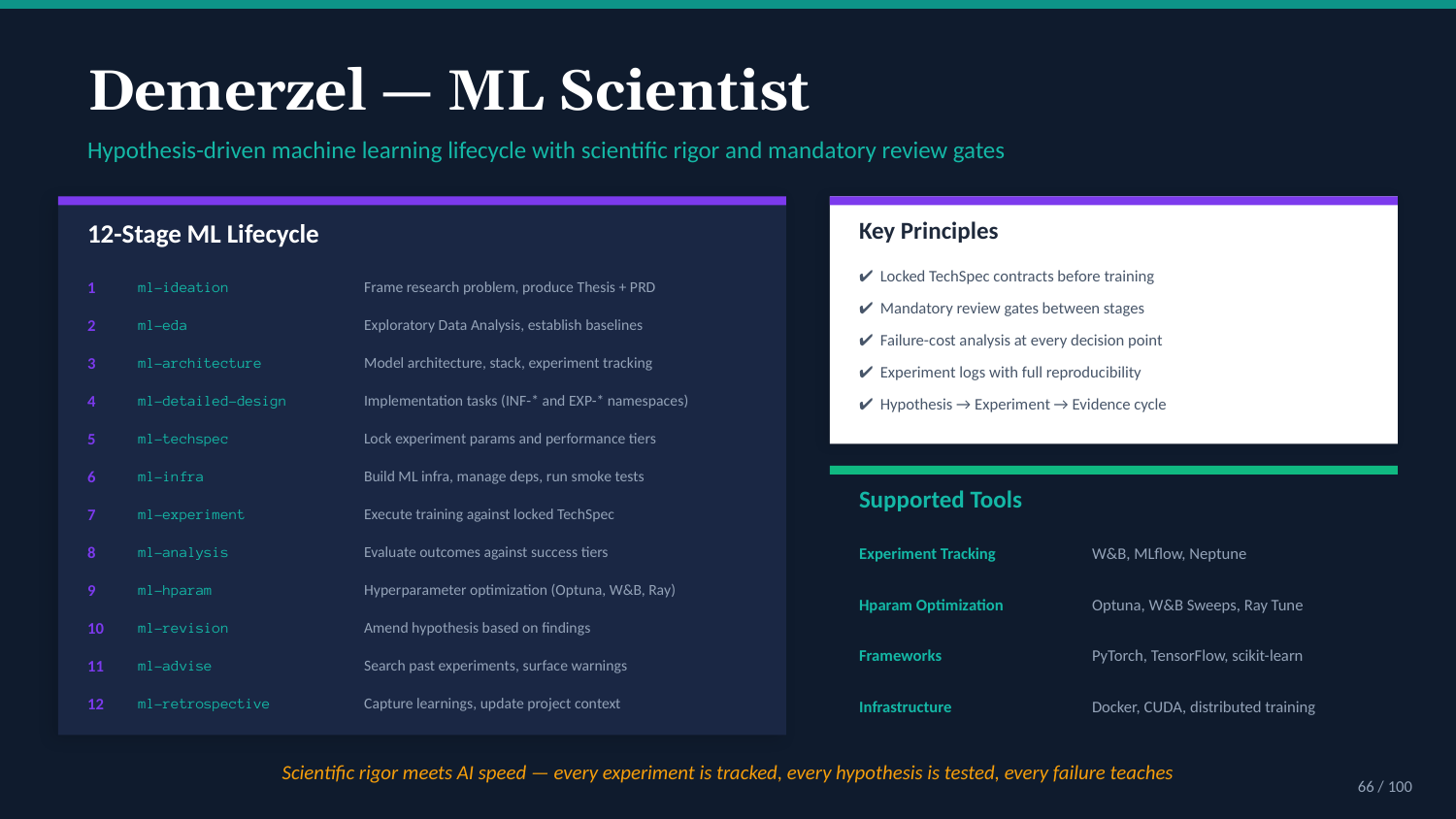

Demerzel — ML Scientist
Hypothesis-driven machine learning lifecycle with scientific rigor and mandatory review gates

12-Stage ML Lifecycle
Key Principles
✔  Locked TechSpec contracts before training
1
ml-ideation
Frame research problem, produce Thesis + PRD
✔  Mandatory review gates between stages
2
ml-eda
Exploratory Data Analysis, establish baselines
✔  Failure-cost analysis at every decision point
3
ml-architecture
Model architecture, stack, experiment tracking
✔  Experiment logs with full reproducibility
4
ml-detailed-design
Implementation tasks (INF-* and EXP-* namespaces)
✔  Hypothesis → Experiment → Evidence cycle
5
ml-techspec
Lock experiment params and performance tiers
6
ml-infra
Build ML infra, manage deps, run smoke tests

Supported Tools
7
ml-experiment
Execute training against locked TechSpec
Experiment Tracking
W&B, MLflow, Neptune
8
ml-analysis
Evaluate outcomes against success tiers
9
ml-hparam
Hyperparameter optimization (Optuna, W&B, Ray)
Hparam Optimization
Optuna, W&B Sweeps, Ray Tune
10
ml-revision
Amend hypothesis based on findings
Frameworks
PyTorch, TensorFlow, scikit-learn
11
ml-advise
Search past experiments, surface warnings
Infrastructure
Docker, CUDA, distributed training
12
ml-retrospective
Capture learnings, update project context
Scientific rigor meets AI speed — every experiment is tracked, every hypothesis is tested, every failure teaches
66 / 100